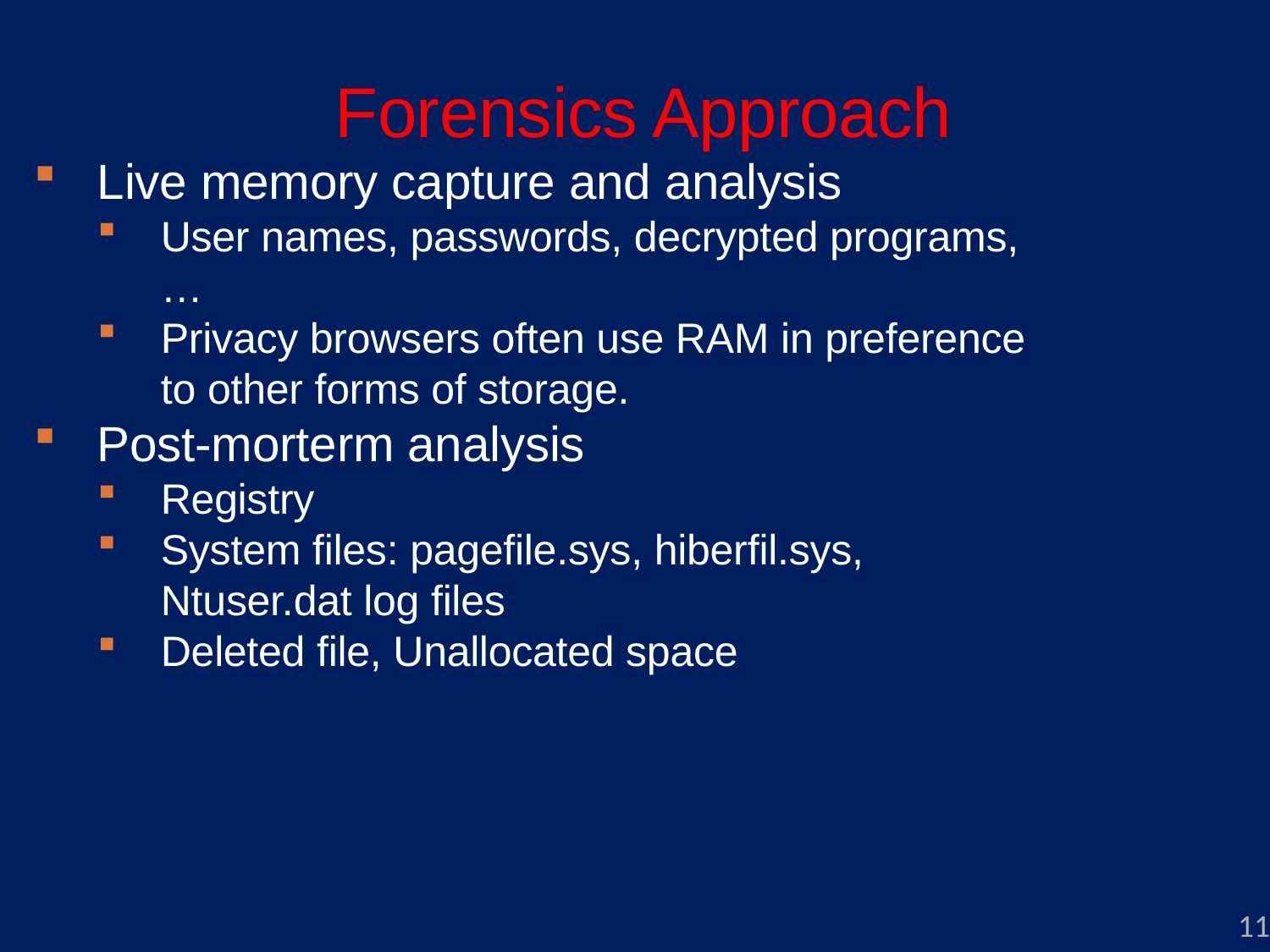

# Forensics Approach
Live memory capture and analysis
User names, passwords, decrypted programs,…
Privacy browsers often use RAM in preference to other forms of storage.
Post-morterm analysis
Registry
System files: pagefile.sys, hiberfil.sys, Ntuser.dat log files
Deleted file, Unallocated space
11